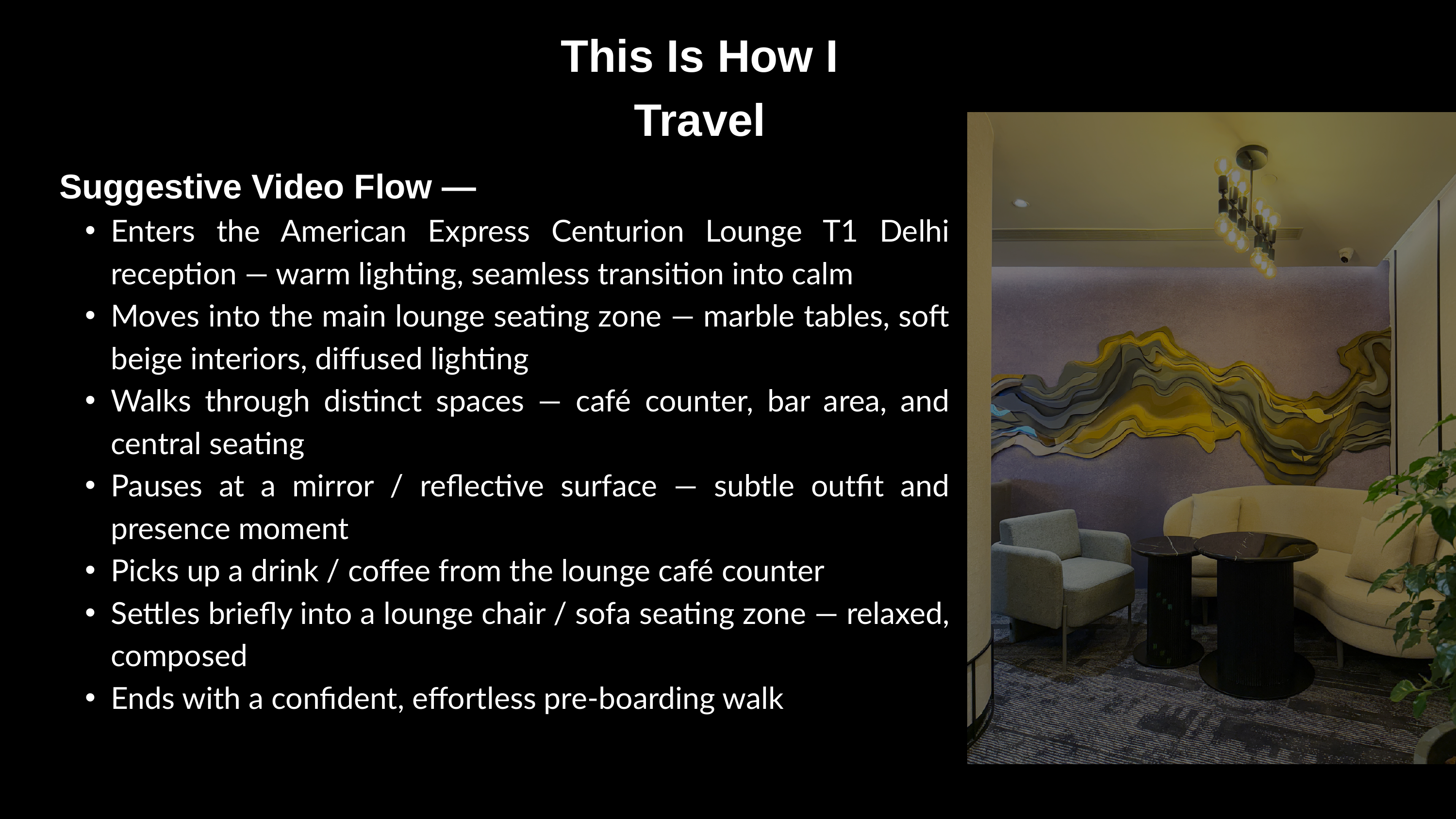

This Is How I Travel

Suggestive Video Flow —
Enters the American Express Centurion Lounge T1 Delhi reception — warm lighting, seamless transition into calm
Moves into the main lounge seating zone — marble tables, soft beige interiors, diffused lighting
Walks through distinct spaces — café counter, bar area, and central seating
Pauses at a mirror / reflective surface — subtle outfit and presence moment
Picks up a drink / coffee from the lounge café counter
Settles briefly into a lounge chair / sofa seating zone — relaxed, composed
Ends with a confident, effortless pre-boarding walk